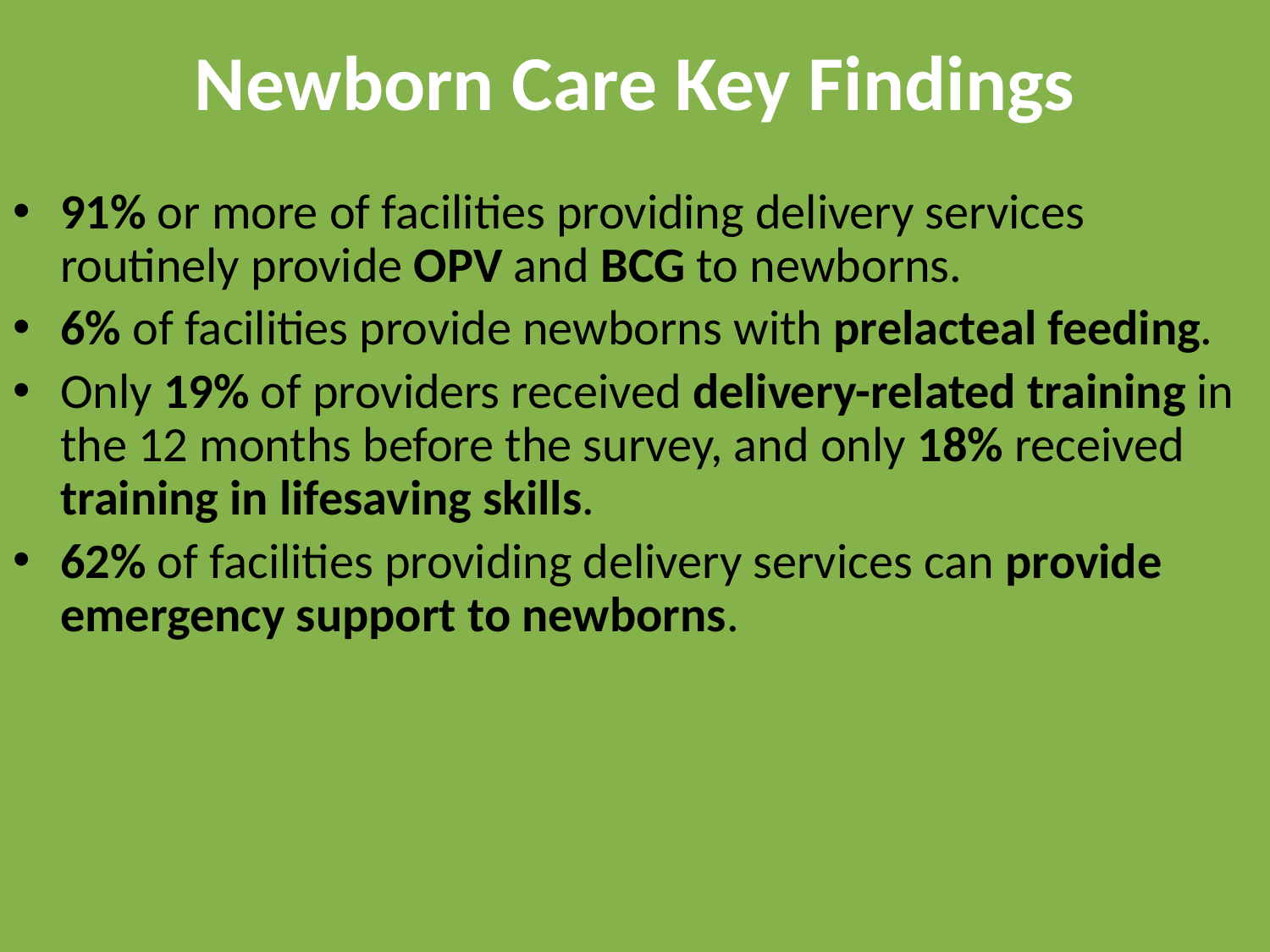

# Newborn Care Key Findings
91% or more of facilities providing delivery services routinely provide OPV and BCG to newborns.
6% of facilities provide newborns with prelacteal feeding.
Only 19% of providers received delivery-related training in the 12 months before the survey, and only 18% received training in lifesaving skills.
62% of facilities providing delivery services can provide emergency support to newborns.